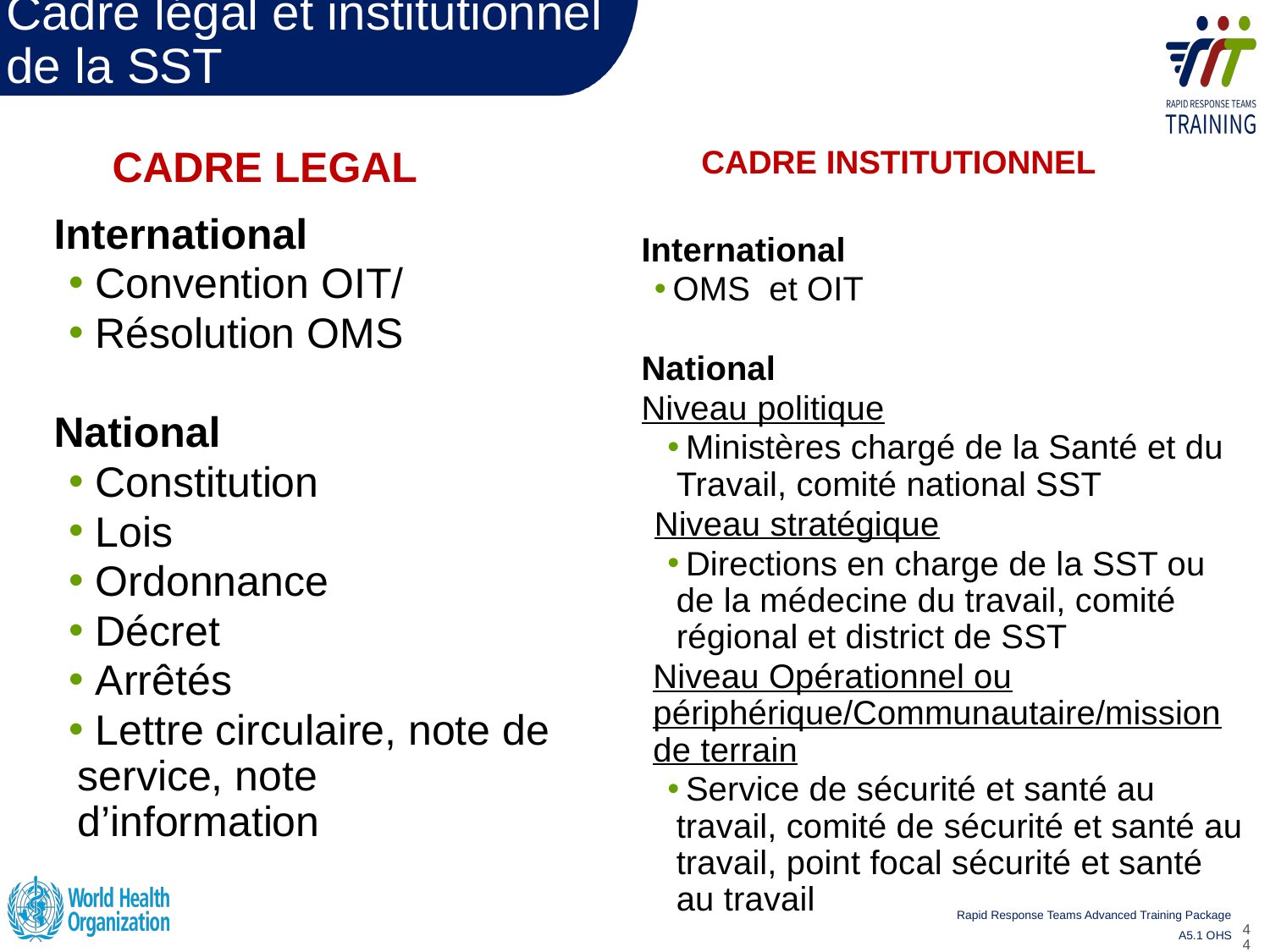

# Cadre légal et institutionnel de la SST
CADRE LEGAL
CADRE INSTITUTIONNEL
International
 OMS  et OIT

National
Niveau politique
 Ministères chargé de la Santé et du Travail, comité national SST
Niveau stratégique
 Directions en charge de la SST ou de la médecine du travail, comité régional et district de SST
Niveau Opérationnel ou périphérique/Communautaire/mission de terrain
 Service de sécurité et santé au travail, comité de sécurité et santé au travail, point focal sécurité et santé au travail

International
 Convention OIT/
 Résolution OMS

National
 Constitution
 Lois
 Ordonnance
 Décret
 Arrêtés
 Lettre circulaire, note de service, note d’information